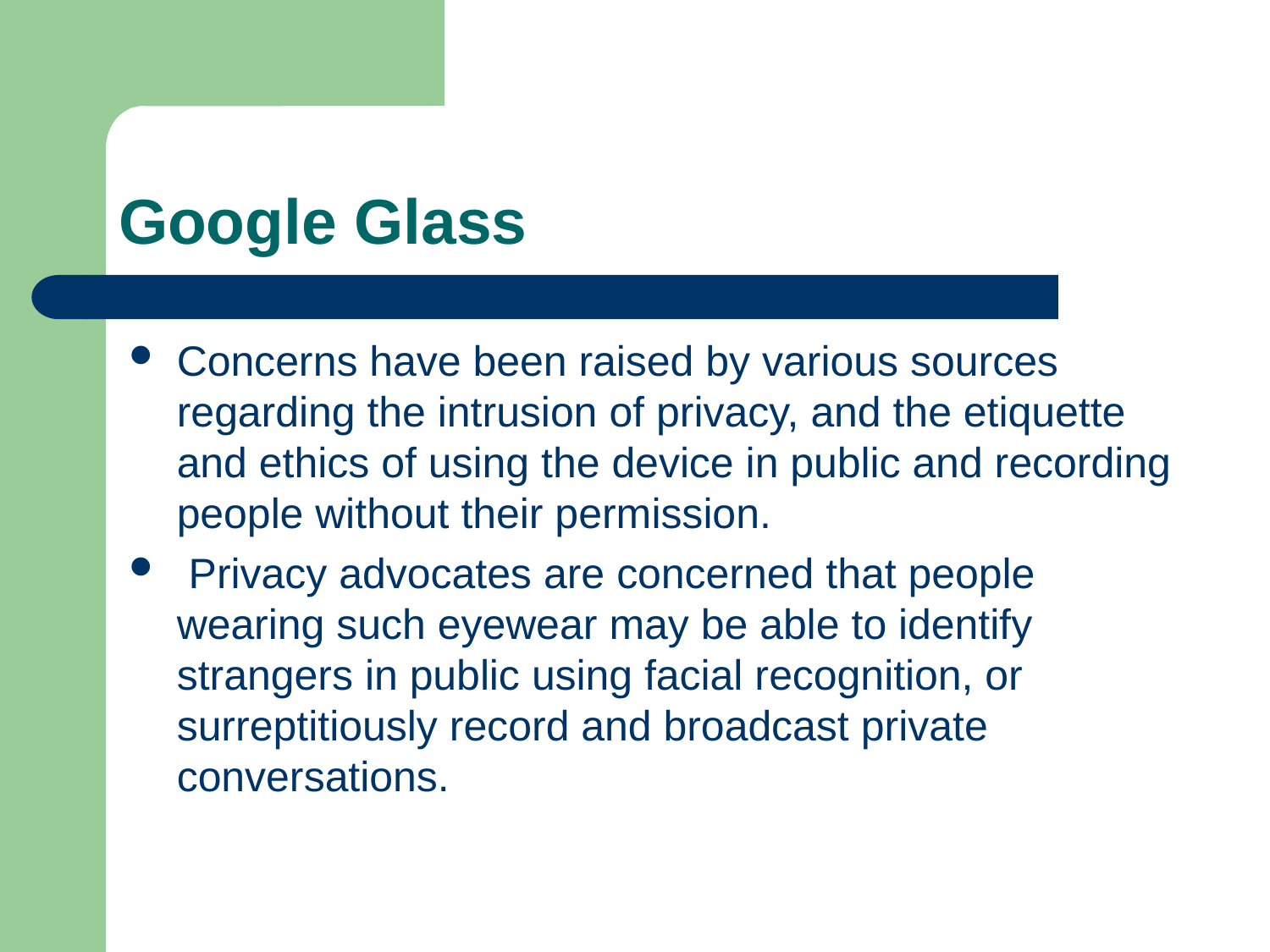

# Google Glass
Concerns have been raised by various sources regarding the intrusion of privacy, and the etiquette and ethics of using the device in public and recording people without their permission.
 Privacy advocates are concerned that people wearing such eyewear may be able to identify strangers in public using facial recognition, or surreptitiously record and broadcast private conversations.